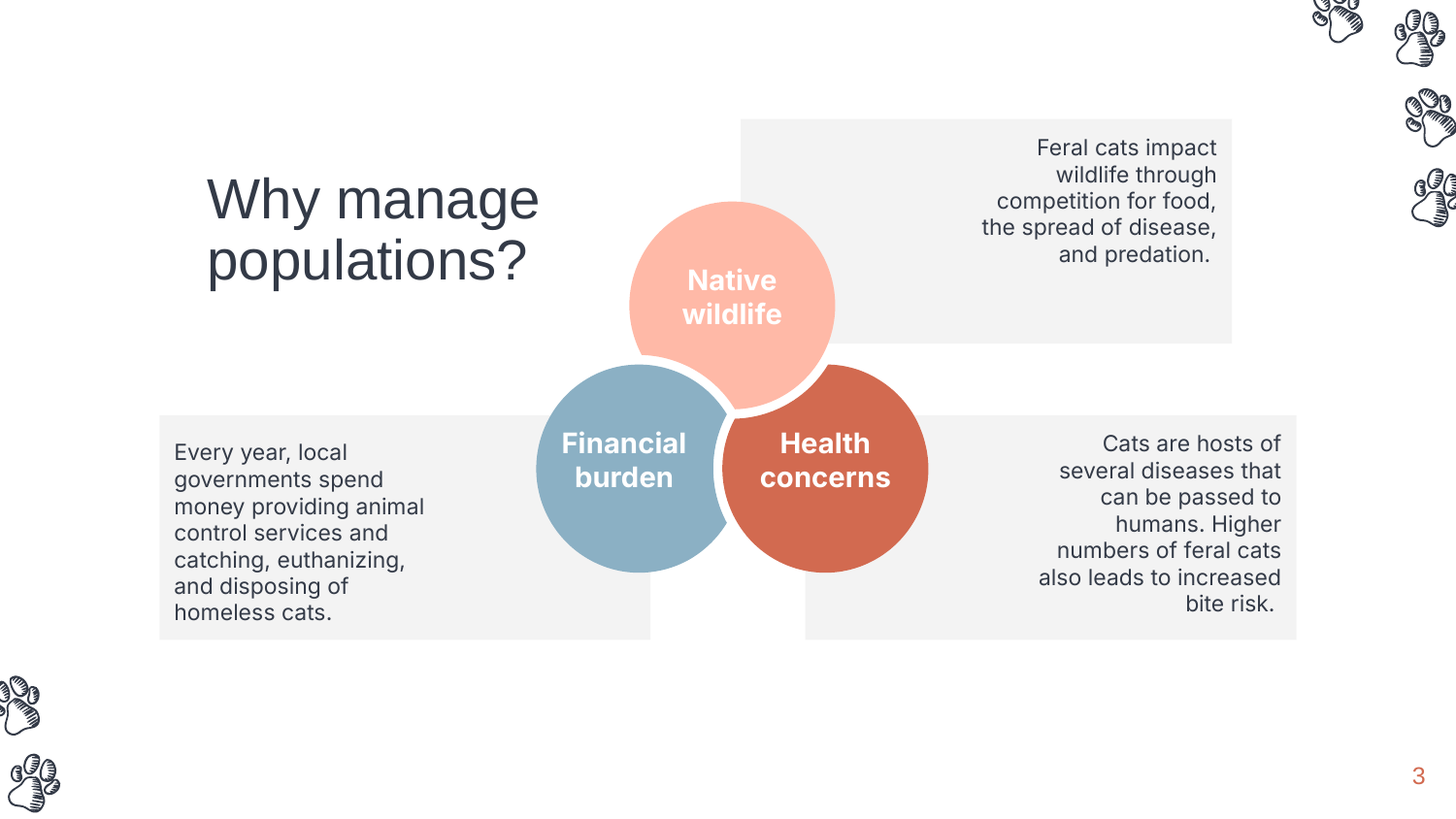

Feral cats impact wildlife through competition for food, the spread of disease, and predation.
Why manage populations?

Native wildlife

Every year, local governments spend money providing animal control services and catching, euthanizing, and disposing of homeless cats.
Cats are hosts of several diseases that can be passed to humans. Higher numbers of feral cats also leads to increased bite risk.
Health concerns
Financial burden

3